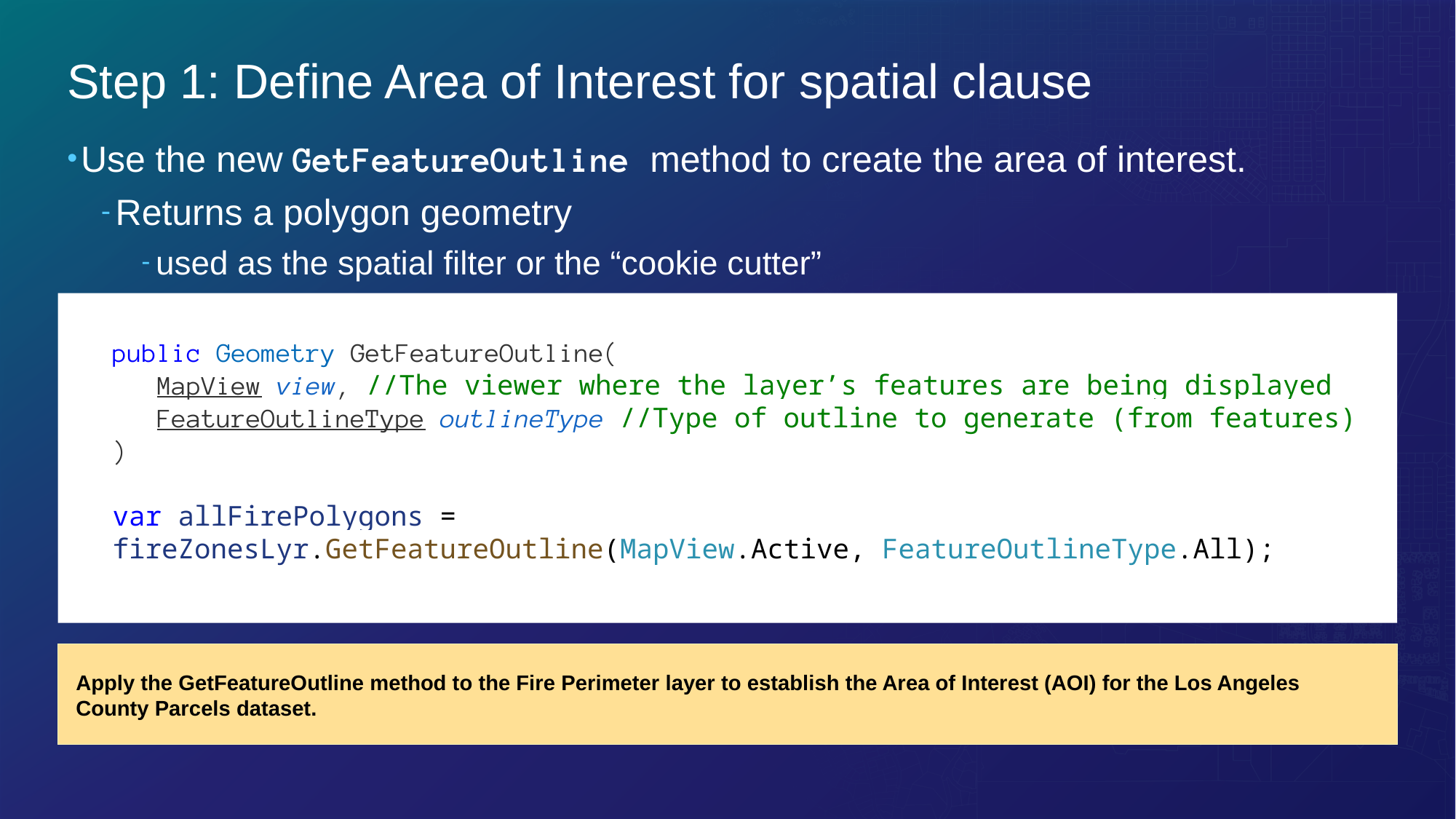

# Step 1: Define Area of Interest for spatial clause
Use the new GetFeatureOutline method to create the area of interest.
Returns a polygon geometry
used as the spatial filter or the “cookie cutter”

public Geometry GetFeatureOutline(
   MapView view, //The viewer where the layer’s features are being displayed
   FeatureOutlineType outlineType //Type of outline to generate (from features)
)

var allFirePolygons =
fireZonesLyr.GetFeatureOutline(MapView.Active, FeatureOutlineType.All);

   Apply the GetFeatureOutline method to the Fire Perimeter layer to establish the Area of Interest (AOI) for the Los Angeles
   County Parcels dataset.